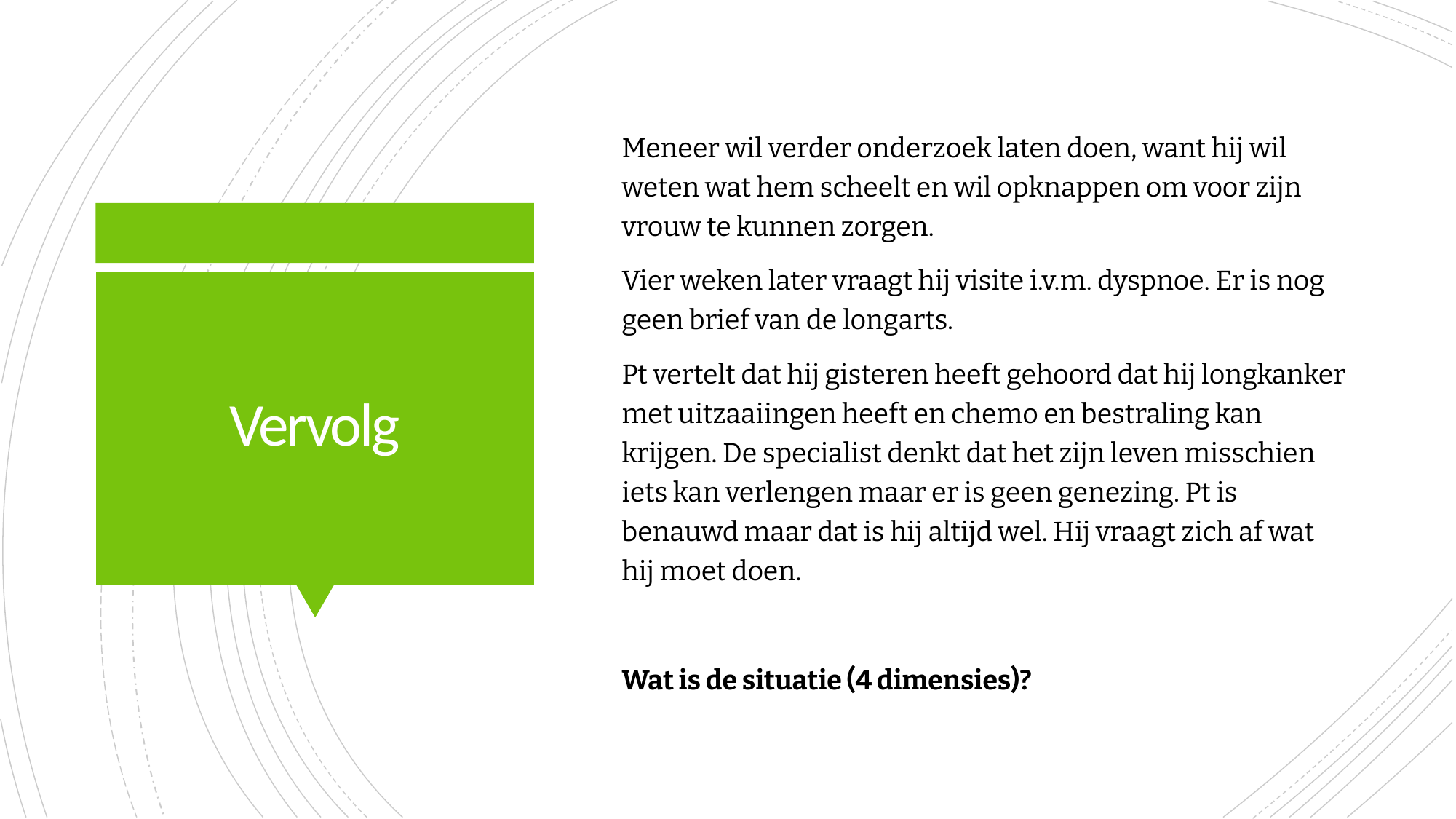

Meneer wil verder onderzoek laten doen, want hij wil weten wat hem scheelt en wil opknappen om voor zijn vrouw te kunnen zorgen.
Vier weken later vraagt hij visite i.v.m. dyspnoe. Er is nog geen brief van de longarts.
Pt vertelt dat hij gisteren heeft gehoord dat hij longkanker met uitzaaiingen heeft en chemo en bestraling kan krijgen. De specialist denkt dat het zijn leven misschien iets kan verlengen maar er is geen genezing. Pt is benauwd maar dat is hij altijd wel. Hij vraagt zich af wat hij moet doen.

Wat is de situatie (4 dimensies)?
# Vervolg